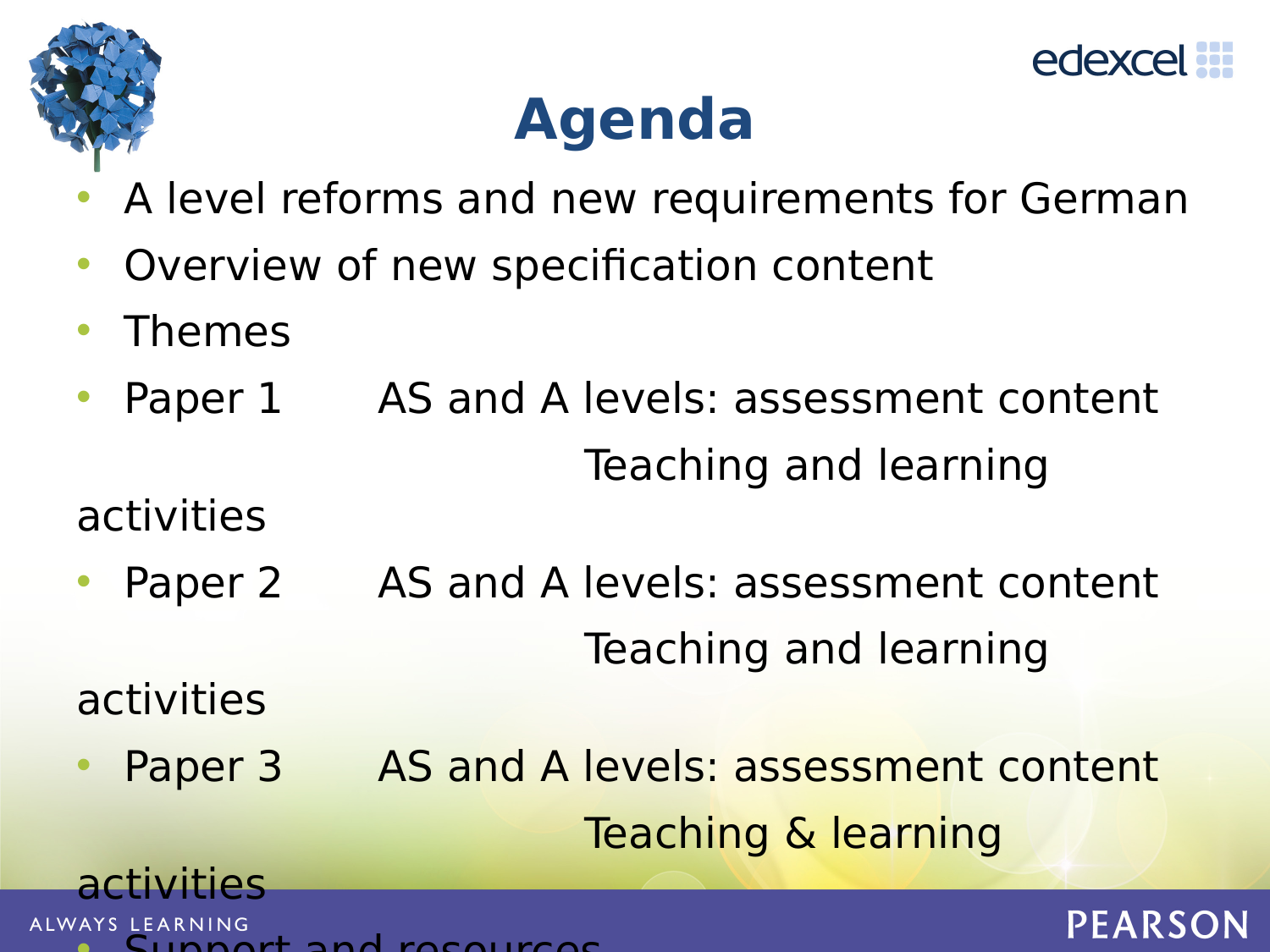

# Agenda
A level reforms and new requirements for German
Overview of new specification content
Themes
Paper 1 	AS and A levels: assessment content
				Teaching and learning activities
Paper 2 	AS and A levels: assessment content
				Teaching and learning activities
Paper 3 	AS and A levels: assessment content
				Teaching & learning activities
Support and resources